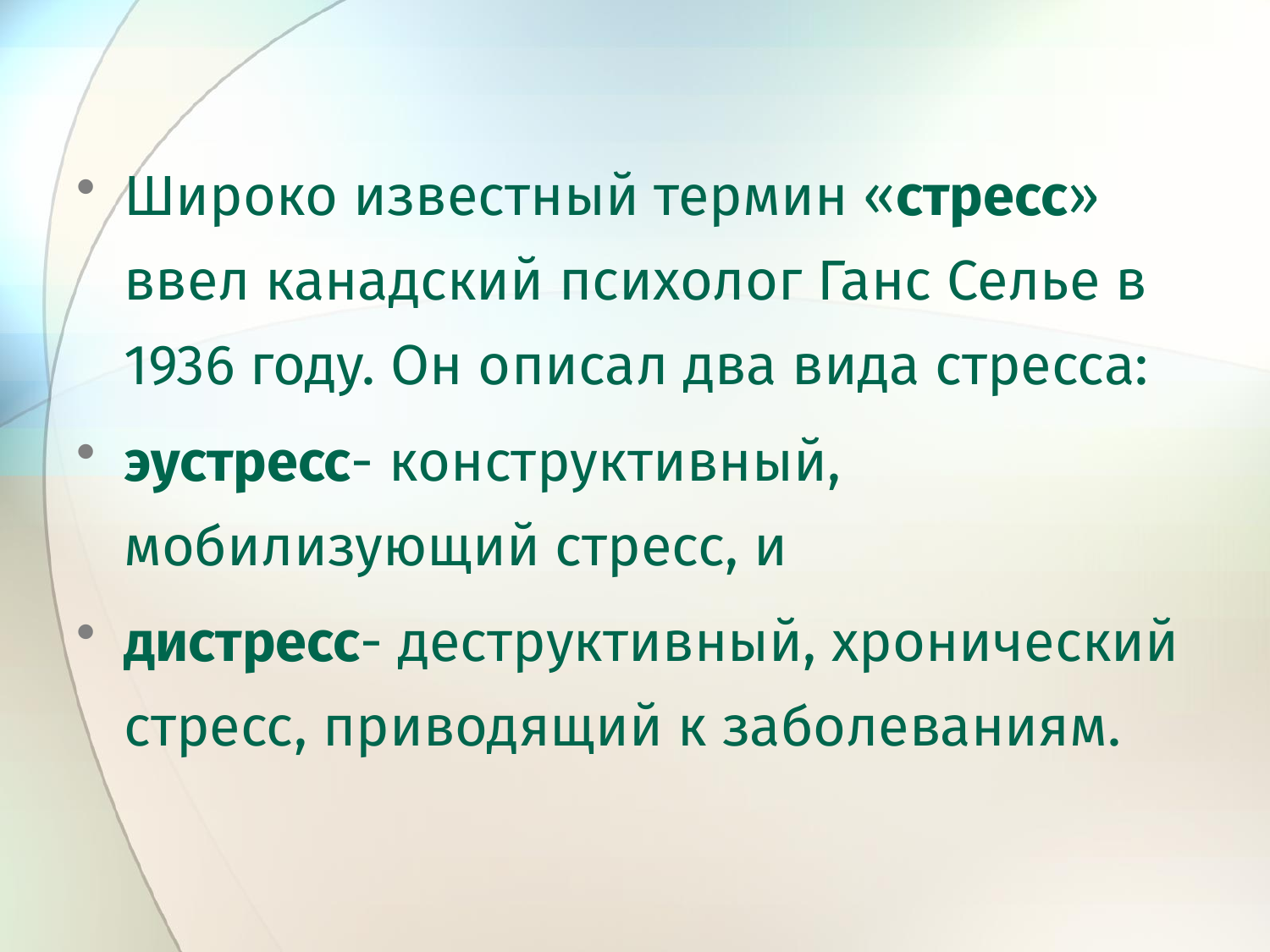

Широко известный термин «стресс» ввел канадский психолог Ганс Селье в 1936 году. Он описал два вида стресса:
эустресс- конструктивный, мобилизующий стресс, и
дистресс- деструктивный, хронический стресс, приводящий к заболеваниям.